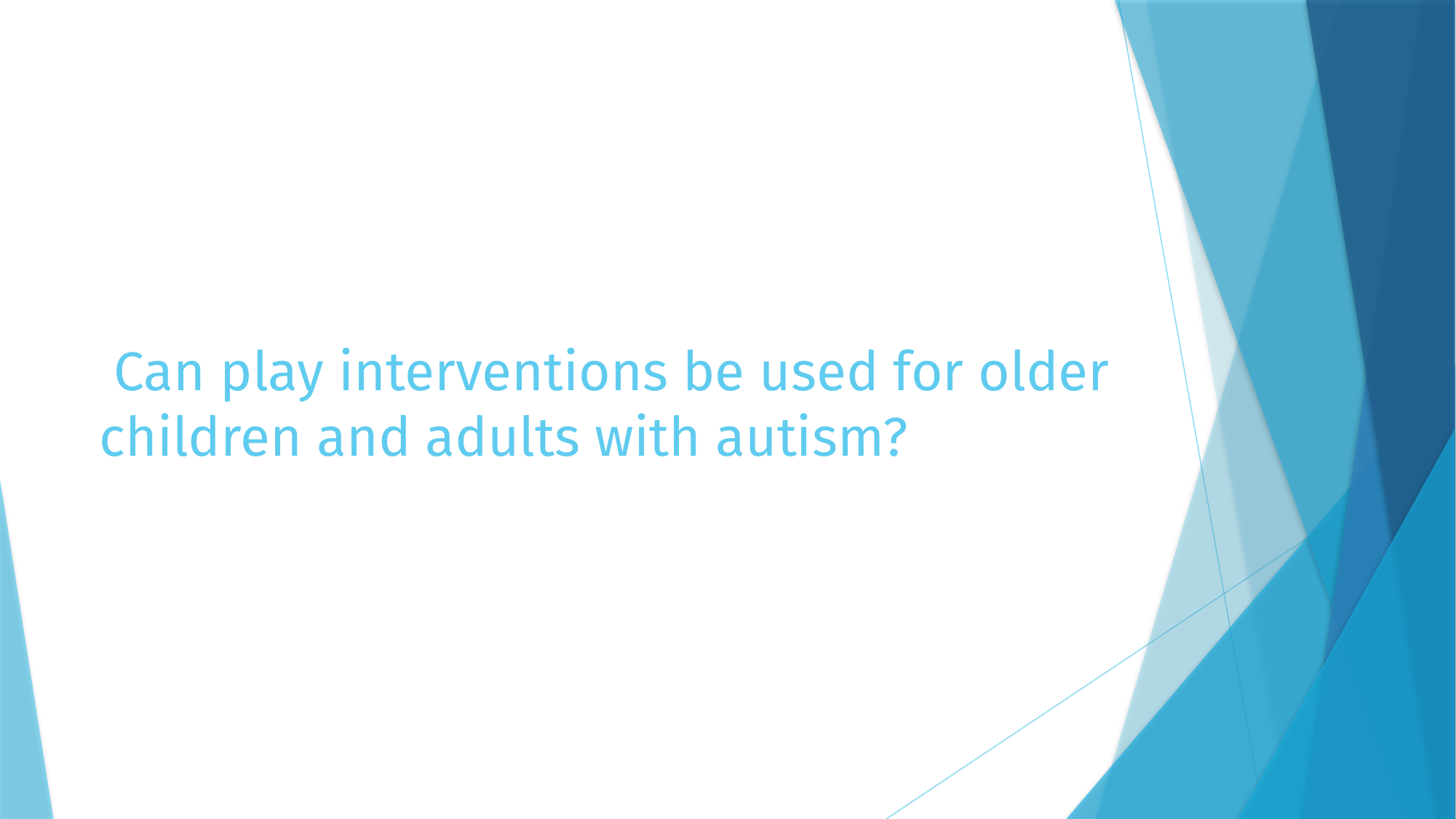

# Can play interventions be used for older children and adults with autism?